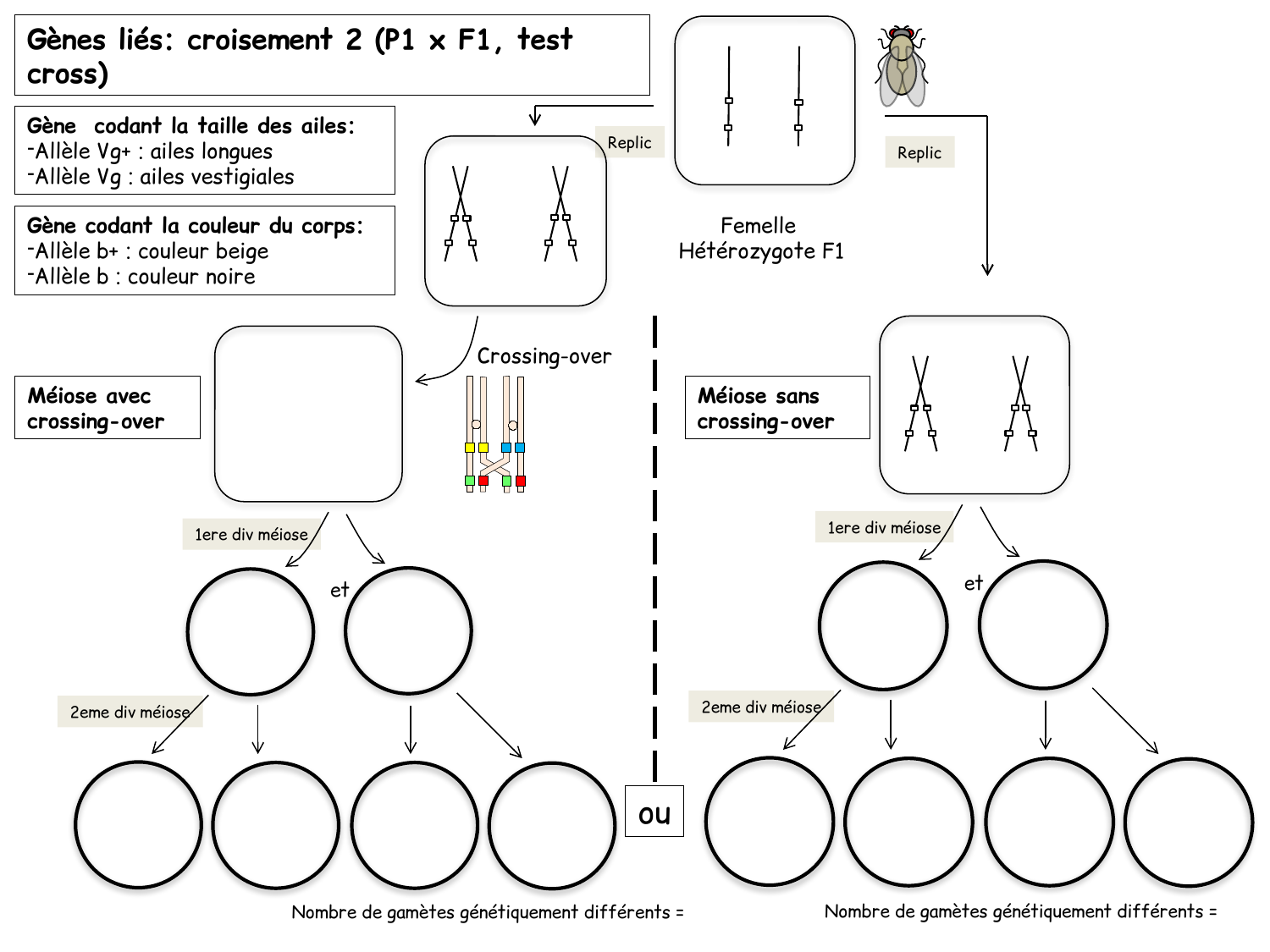

Gènes liés: croisement 2 (P1 x F1, test cross)

Gène  codant la taille des ailes:
Allèle Vg+ : ailes longues
Allèle Vg : ailes vestigiales
Replic

Replic

Gène codant la couleur du corps:
Allèle b+ : couleur beige
Allèle b : couleur noire
Femelle
Hétérozygote F1

1ere div méiose

et
2eme div méiose

1ere div méiose

et
2eme div méiose

Crossing-over

Méiose avec crossing-over

Méiose sans crossing-over
ou
Nombre de gamètes génétiquement différents =
Nombre de gamètes génétiquement différents =